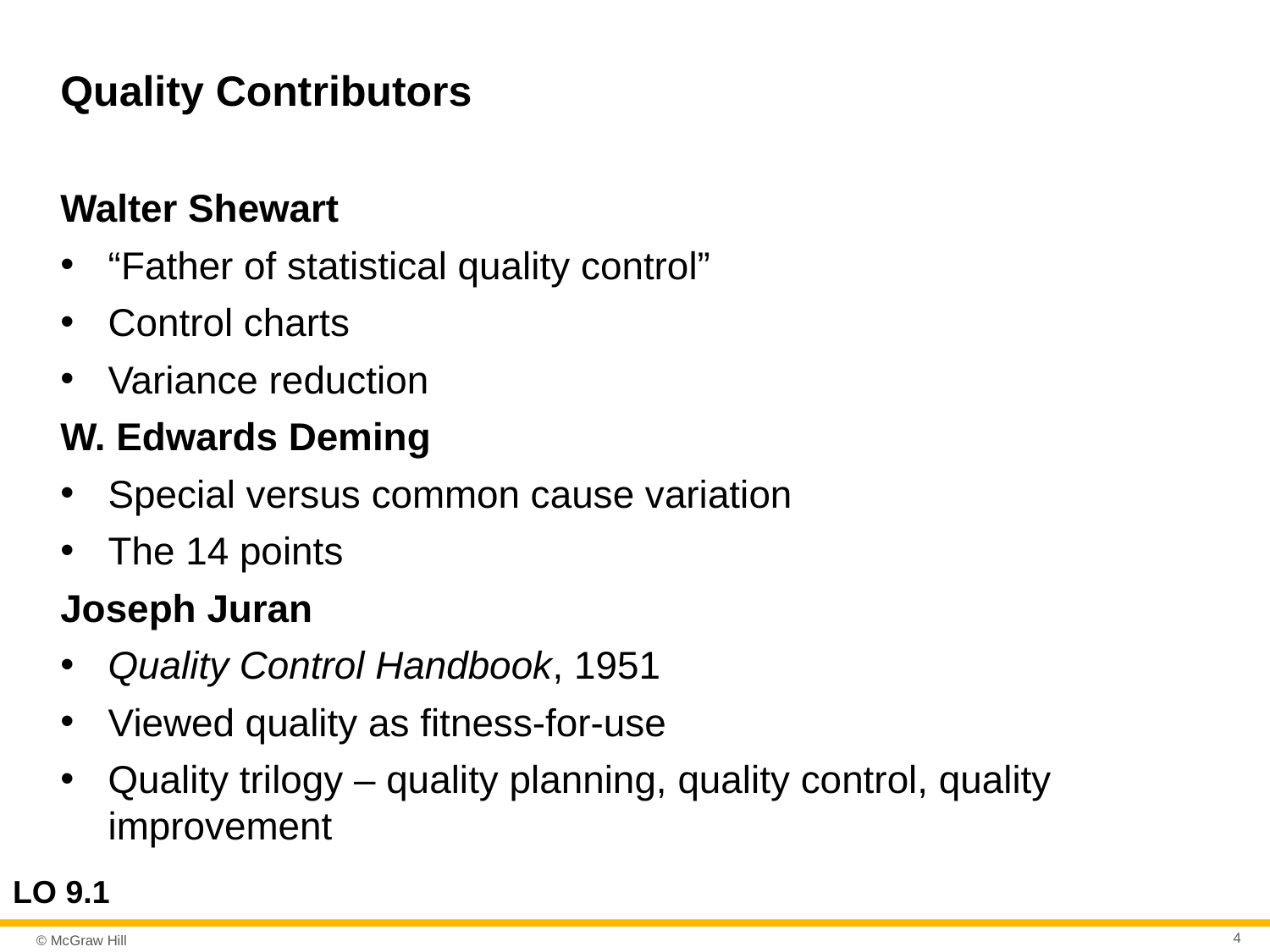

# Quality Contributors
Walter Shewart
“Father of statistical quality control”
Control charts
Variance reduction
W. Edwards Deming
Special versus common cause variation
The 14 points
Joseph Juran
Quality Control Handbook, 1951
Viewed quality as fitness-for-use
Quality trilogy – quality planning, quality control, quality improvement
LO 9.1